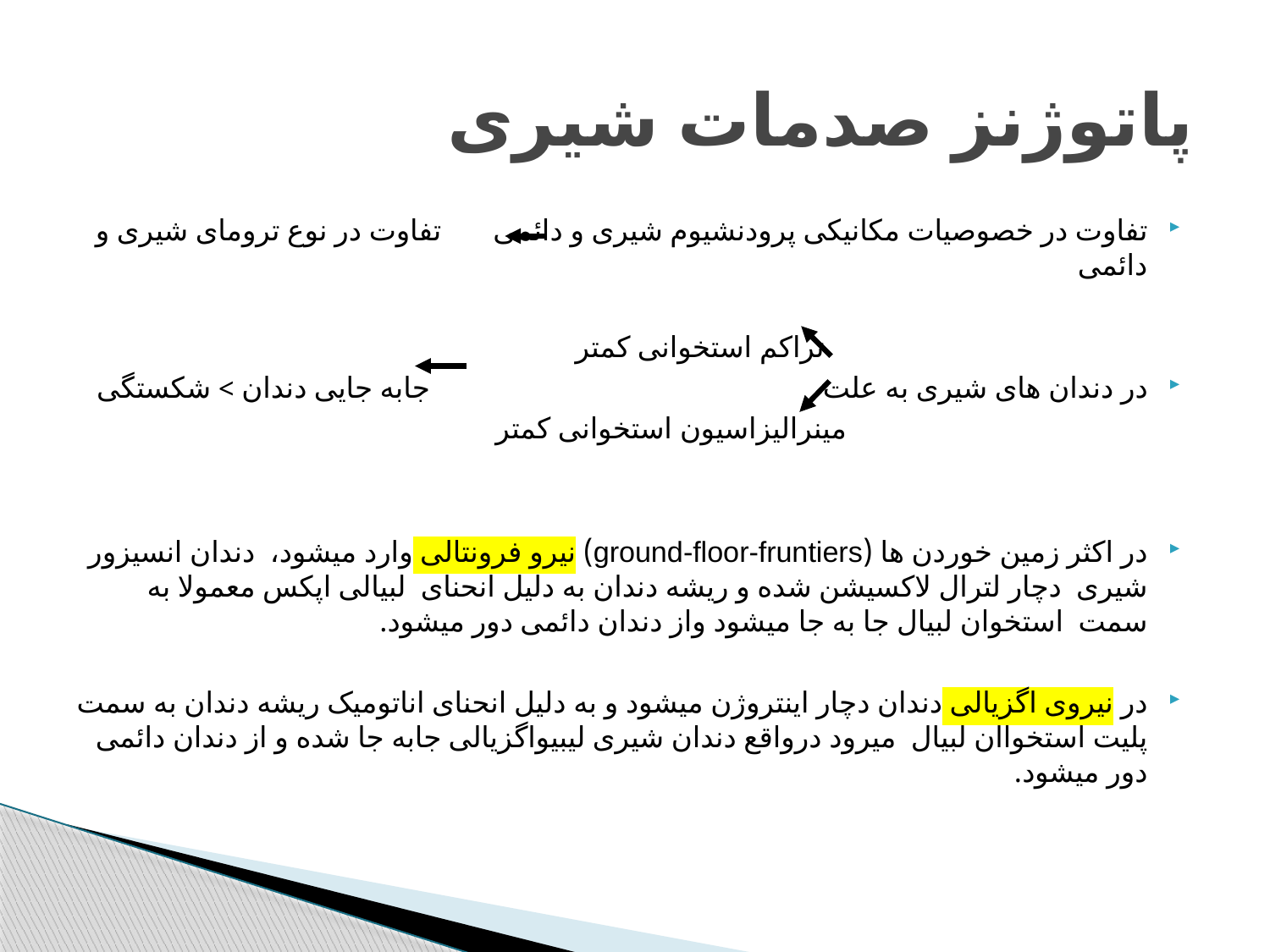

# پاتوژنز صدمات شیری
تفاوت در خصوصیات مکانیکی پرودنشیوم شیری و دائمی       تفاوت در نوع ترومای شیری و دائمی

                                                تراکم استخوانی کمتر
در دندان های شیری به علت                                                     جابه جایی دندان > شکستگی
                                             مینرالیزاسیون استخوانی کمتر

در اکثر زمین خوردن ها (ground-floor-fruntiers) نیرو فرونتالی وارد میشود،  دندان انسیزور شیری  دچار لترال لاکسیشن شده و ریشه دندان به دلیل انحنای  لبیالی اپکس معمولا به سمت  استخوان لبیال جا به جا میشود واز دندان دائمی دور میشود.

در نیروی اگزیالی دندان دچار اینتروژن میشود و به دلیل انحنای اناتومیک ریشه دندان به سمت پلیت استخواان لبیال  میرود درواقع دندان شیری لیبیواگزیالی جابه جا شده و از دندان دائمی دور میشود.